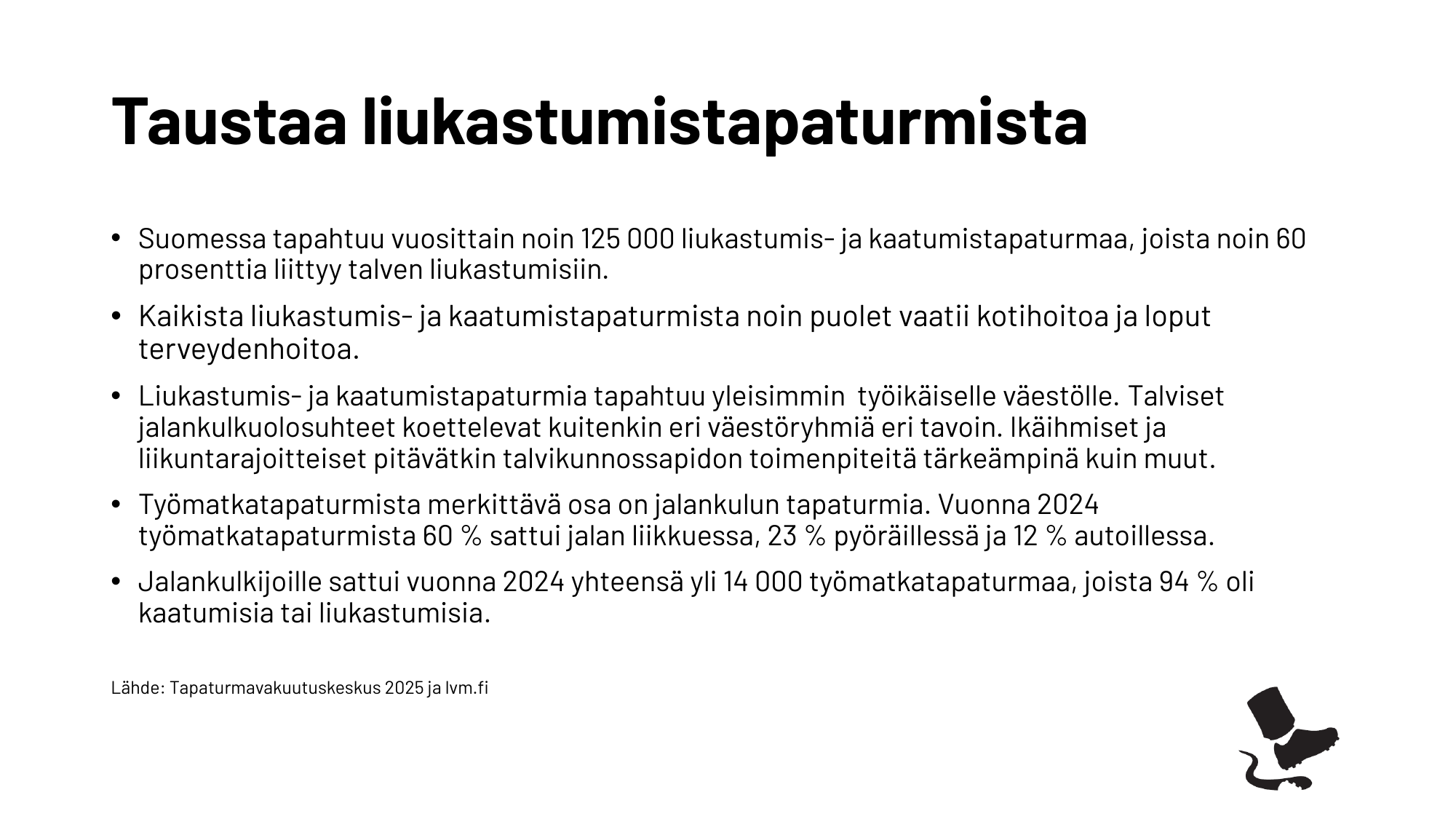

# Taustaa liukastumistapaturmista
Suomessa tapahtuu vuosittain noin 125 000 liukastumis- ja kaatumistapaturmaa, joista noin 60 prosenttia liittyy talven liukastumisiin.
Kaikista liukastumis- ja kaatumistapaturmista noin puolet vaatii kotihoitoa ja loput terveydenhoitoa.
Liukastumis- ja kaatumistapaturmia tapahtuu yleisimmin  työikäiselle väestölle. Talviset jalankulkuolosuhteet koettelevat kuitenkin eri väestöryhmiä eri tavoin. Ikäihmiset ja liikuntarajoitteiset pitävätkin talvikunnossapidon toimenpiteitä tärkeämpinä kuin muut.
Työmatkatapaturmista merkittävä osa on jalankulun tapaturmia. Vuonna 2024 työmatkatapaturmista 60 % sattui jalan liikkuessa, 23 % pyöräillessä ja 12 % autoillessa.
Jalankulkijoille sattui vuonna 2024 yhteensä yli 14 000 työmatkatapaturmaa, joista 94 % oli kaatumisia tai liukastumisia.

Lähde: Tapaturmavakuutuskeskus 2025 ja lvm.fi